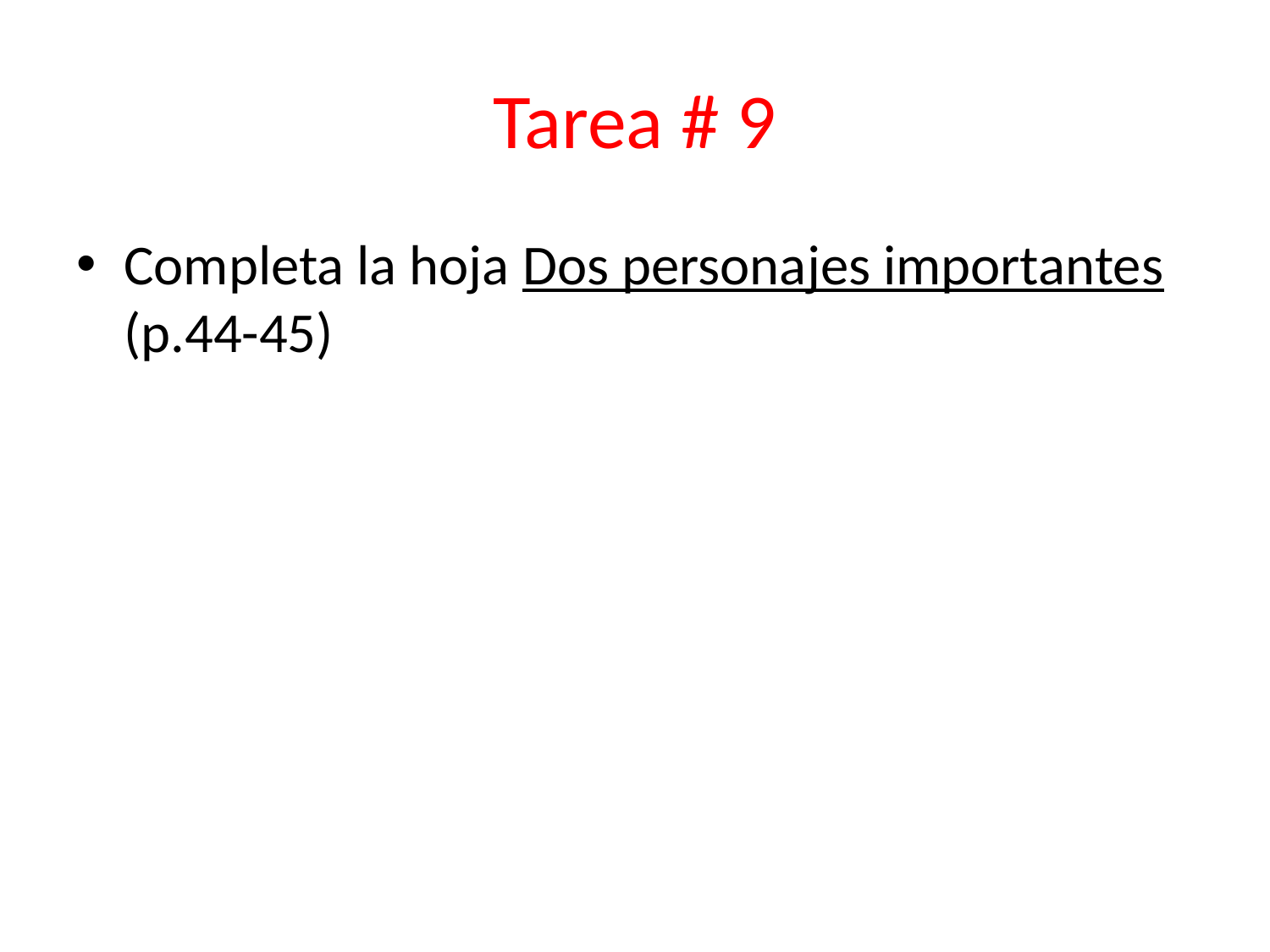

# Tarea # 9
Completa la hoja Dos personajes importantes (p.44-45)